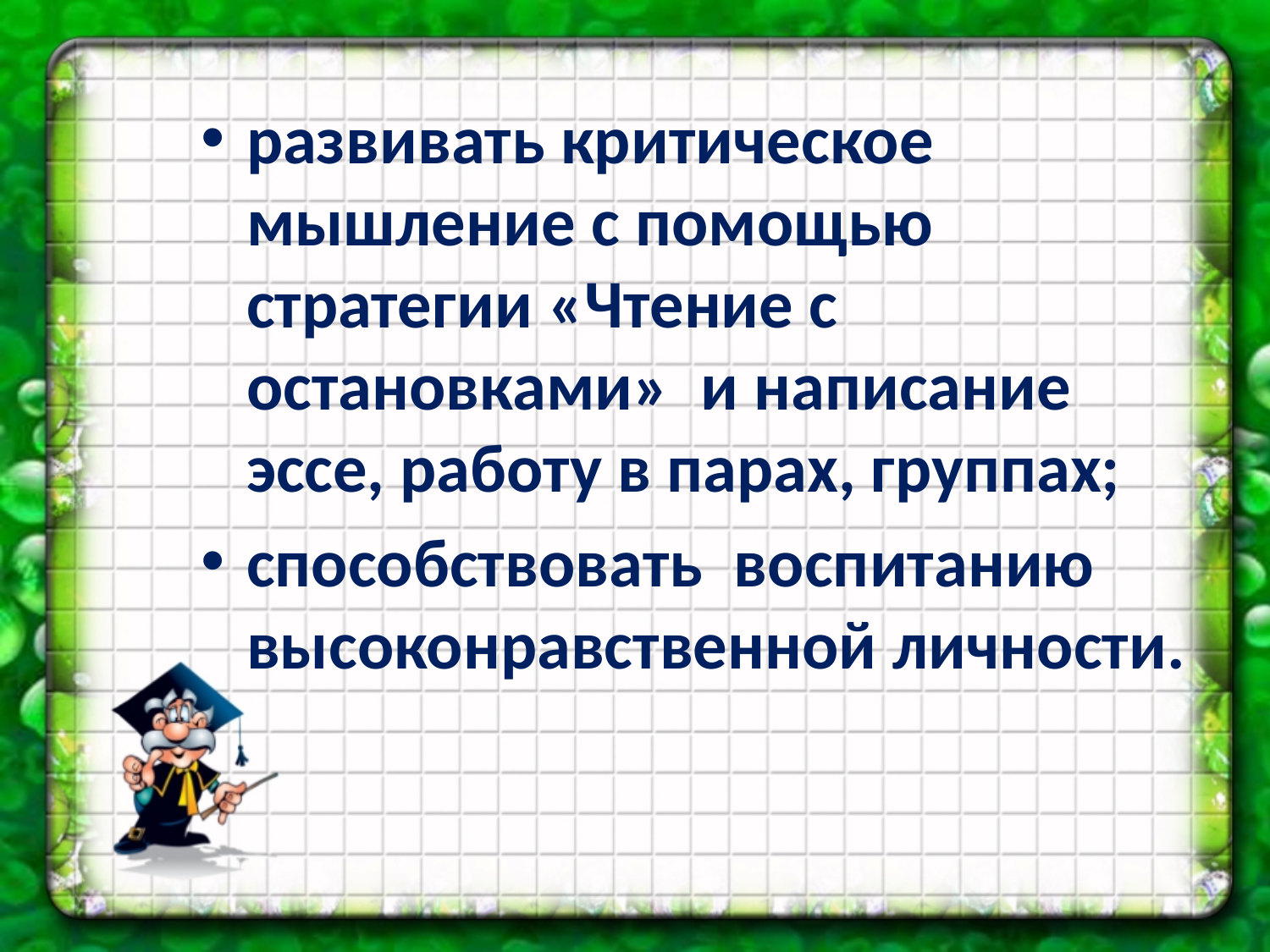

#
развивать критическое мышление с помощью стратегии «Чтение с остановками»  и написание эссе, работу в парах, группах;
способствовать  воспитанию высоконравственной личности.